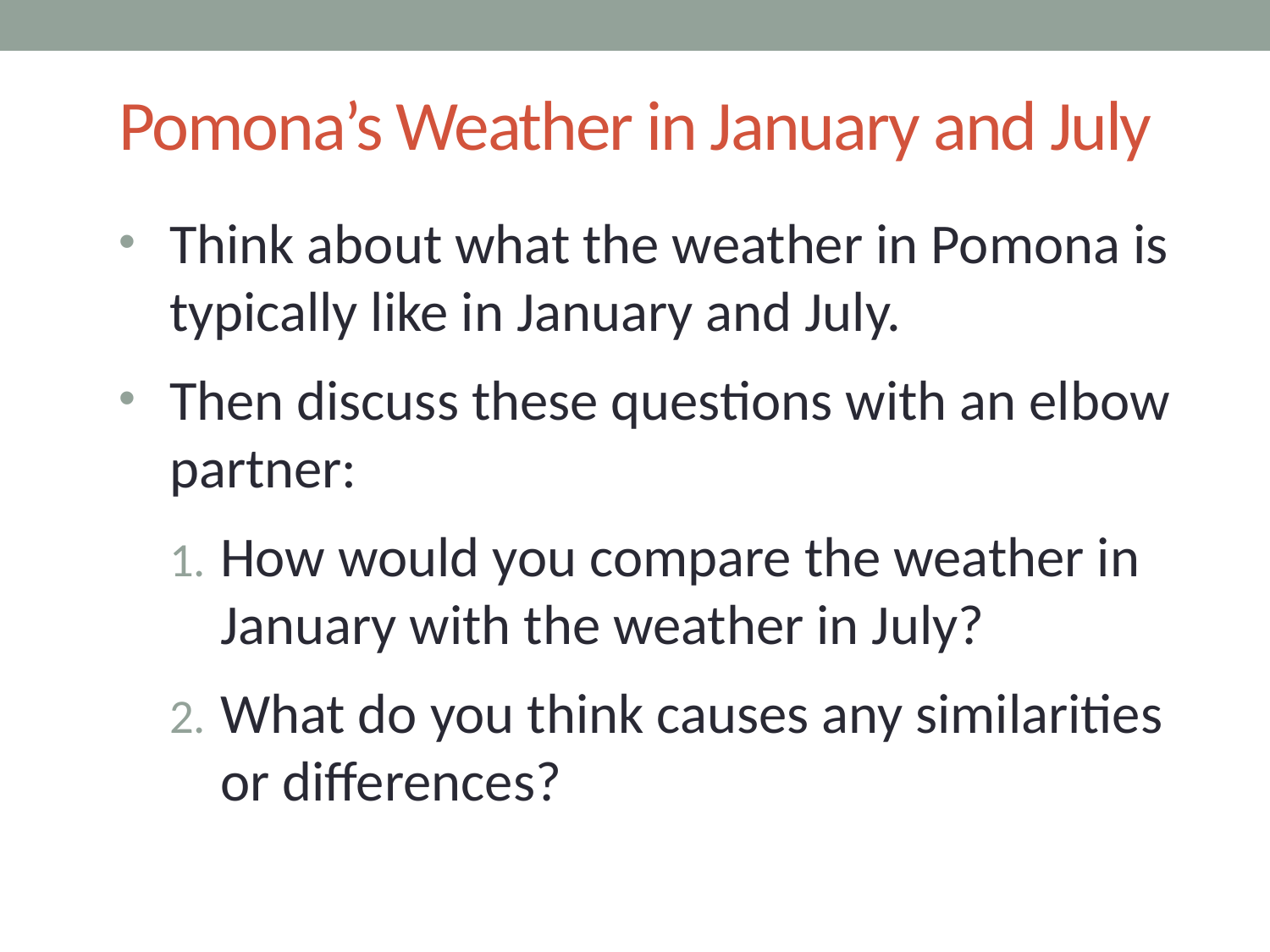

# Pomona’s Weather in January and July
Think about what the weather in Pomona is typically like in January and July.
Then discuss these questions with an elbow partner:
How would you compare the weather in January with the weather in July?
What do you think causes any similarities or differences?